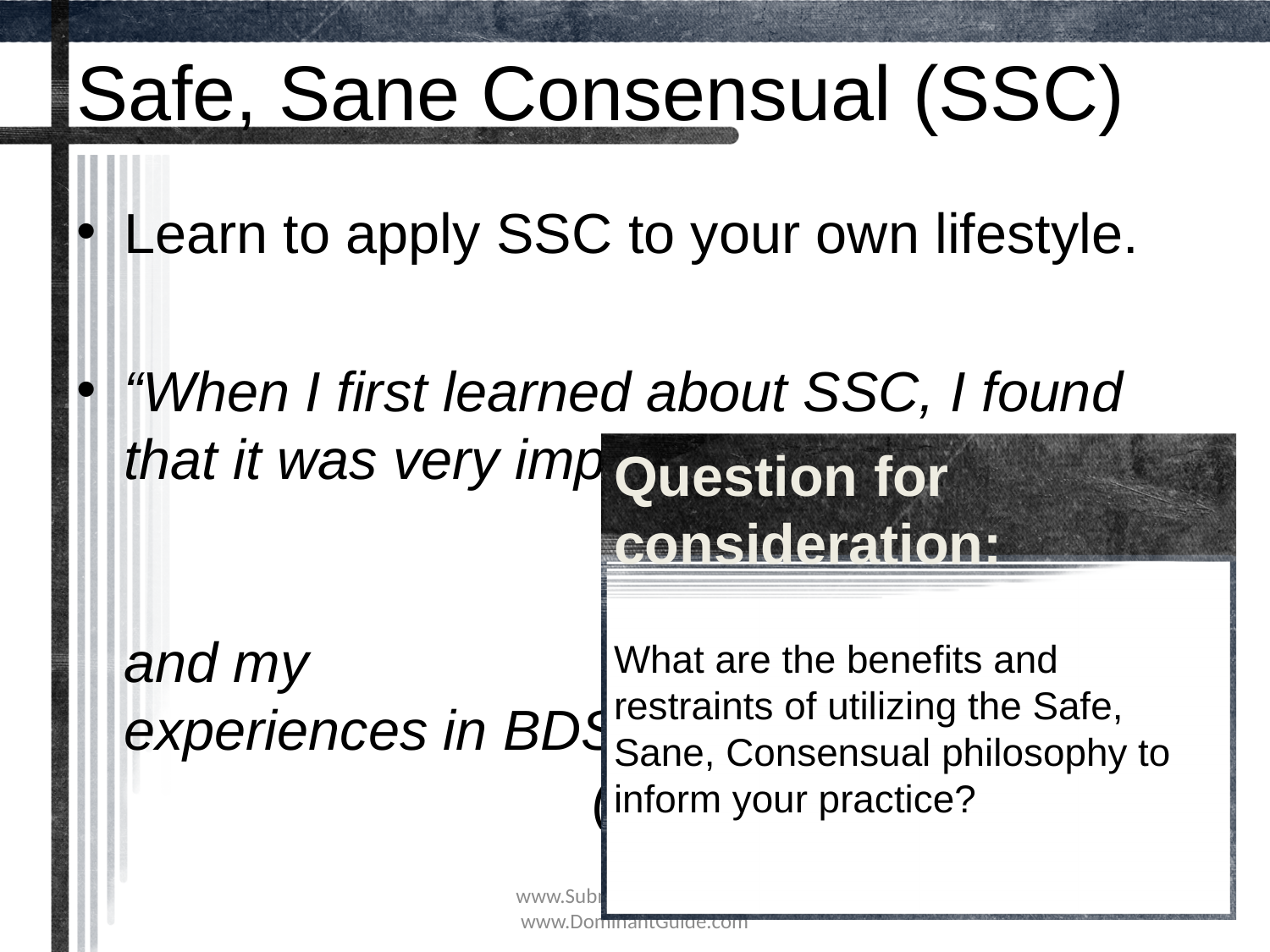

# Safe, Sane Consensual (SSC)
Learn to apply SSC to your own lifestyle.

“When I first learned about SSC, I found that it was very important that I                                                    understand what it                                                   means to me and my                                                        experiences in BDSM”                                                               (LunaKM)
Question for consideration:

What are the benefits and restraints of utilizing the Safe, Sane, Consensual philosophy to inform your practice?

www.SubmissiveGuide.com
www.DominantGuide.com
5